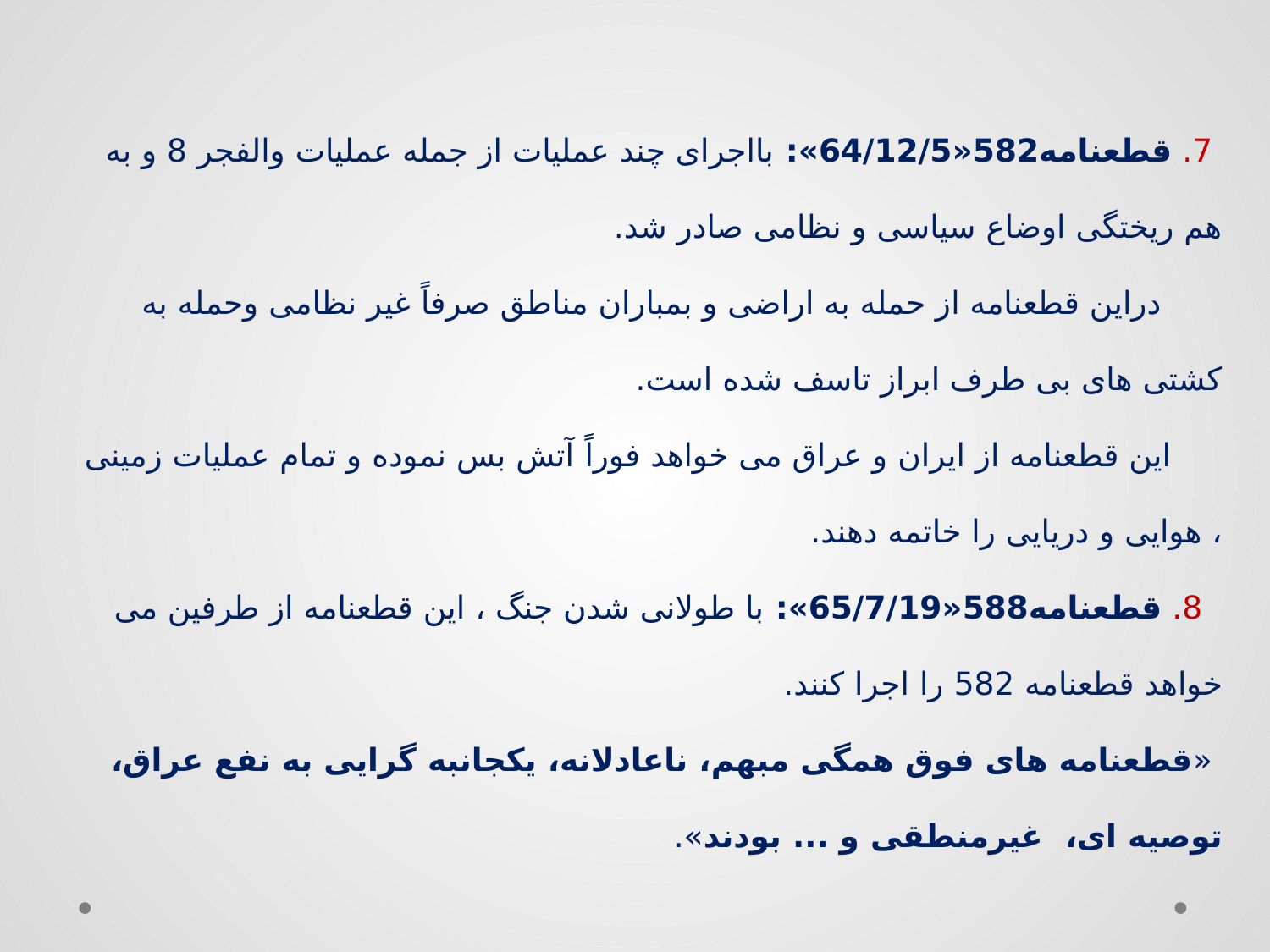

7. قطعنامه582«64/12/5»: بااجرای چند عملیات از جمله عملیات والفجر 8 و به هم ریختگی اوضاع سیاسی و نظامی صادر شد.
      دراین قطعنامه از حمله به اراضی و بمباران مناطق صرفاً غیر نظامی وحمله به کشتی های بی طرف ابراز تاسف شده است.
     این قطعنامه از ایران و عراق می خواهد فوراً آتش بس نموده و تمام عملیات زمینی ، هوایی و دریایی را خاتمه دهند.
  8. قطعنامه588«65/7/19»: با طولانی شدن جنگ ، این قطعنامه از طرفین می خواهد قطعنامه 582 را اجرا کنند.
 «قطعنامه های فوق همگی مبهم، ناعادلانه، یکجانبه گرایی به نفع عراق، توصیه ای،  غیرمنطقی و ... بودند».